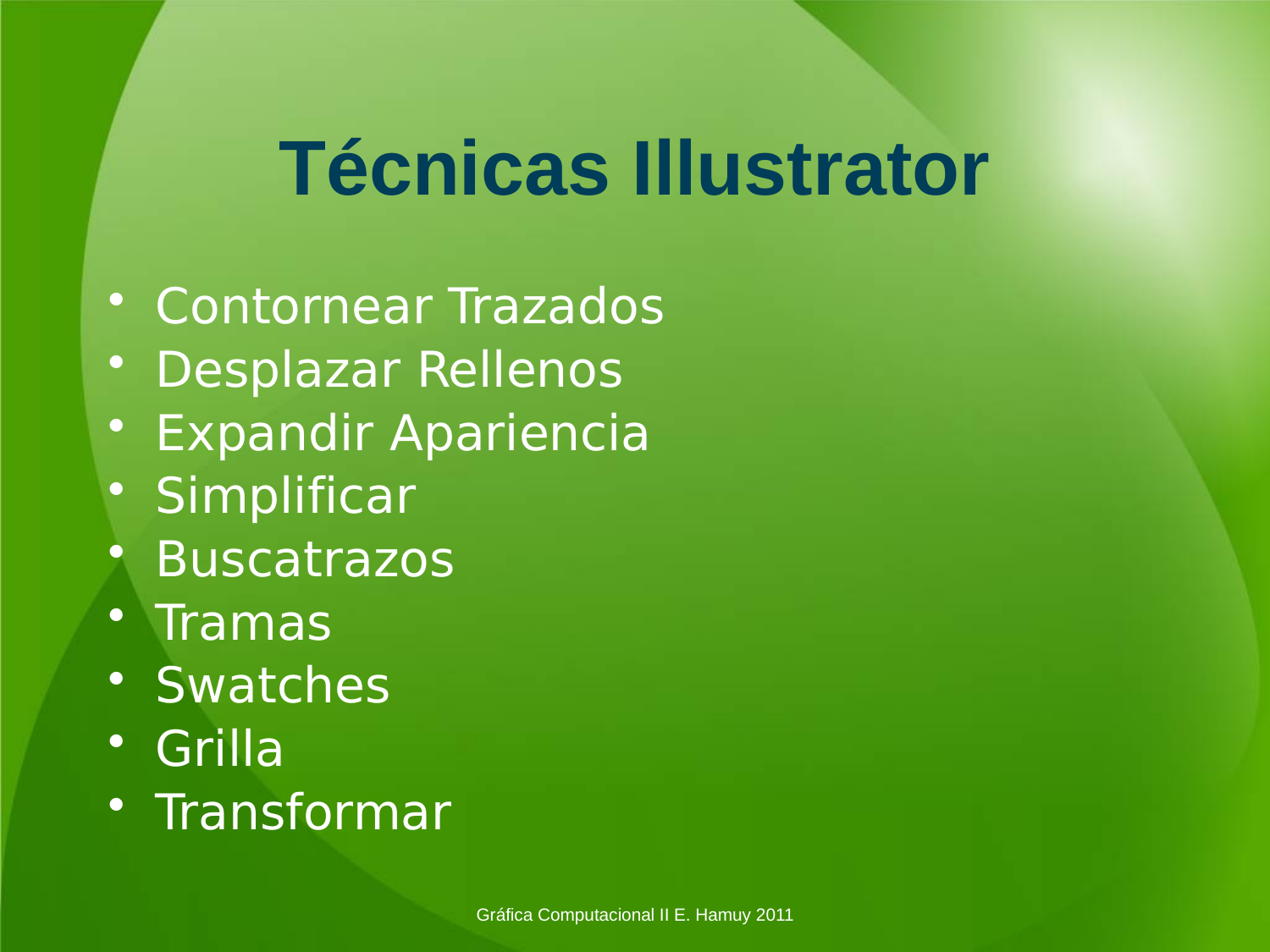

# Técnicas Illustrator
Contornear Trazados
Desplazar Rellenos
Expandir Apariencia
Simplificar
Buscatrazos
Tramas
Swatches
Grilla
Transformar
Gráfica Computacional II E. Hamuy 2011